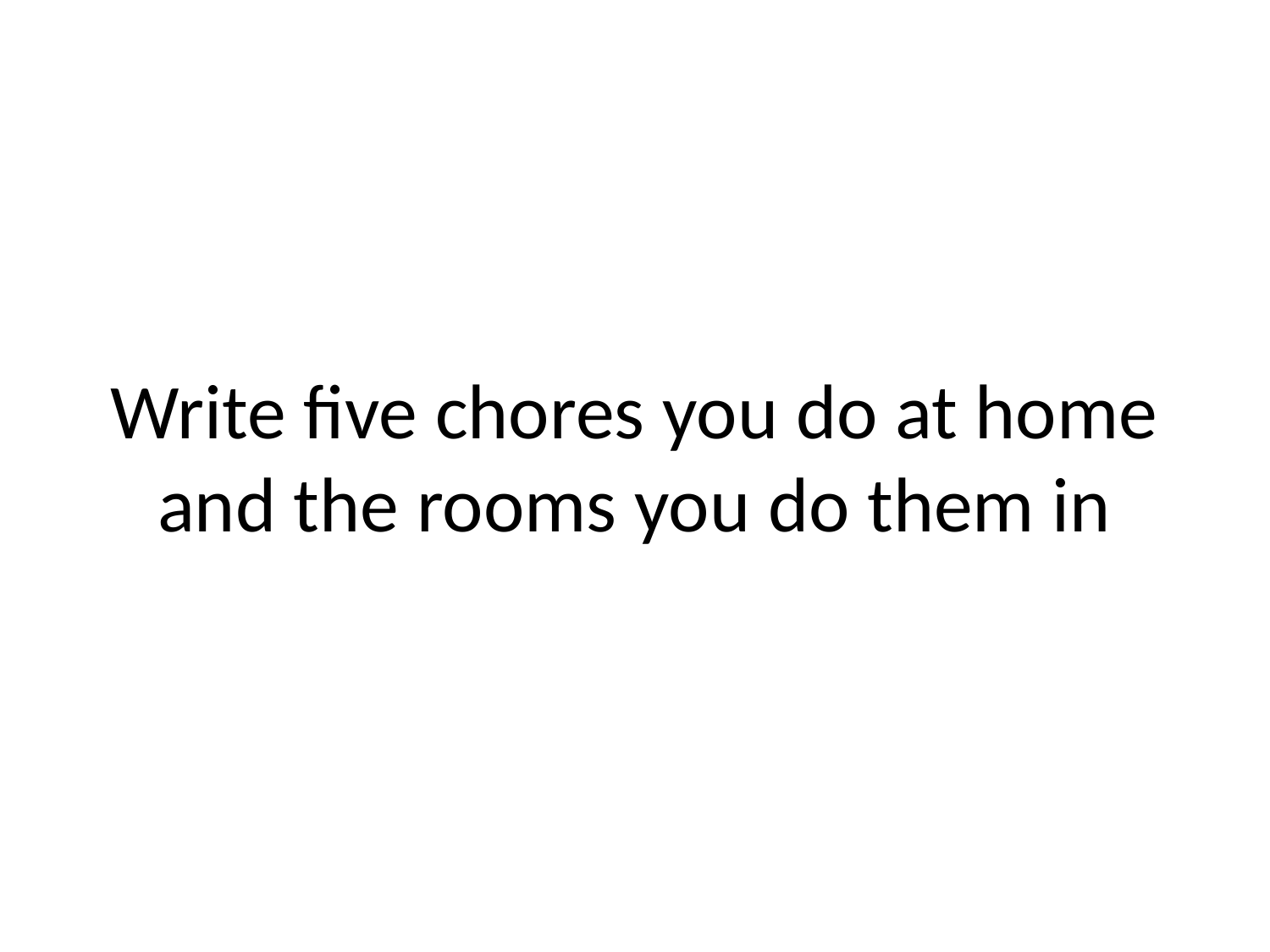

# Write five chores you do at home and the rooms you do them in